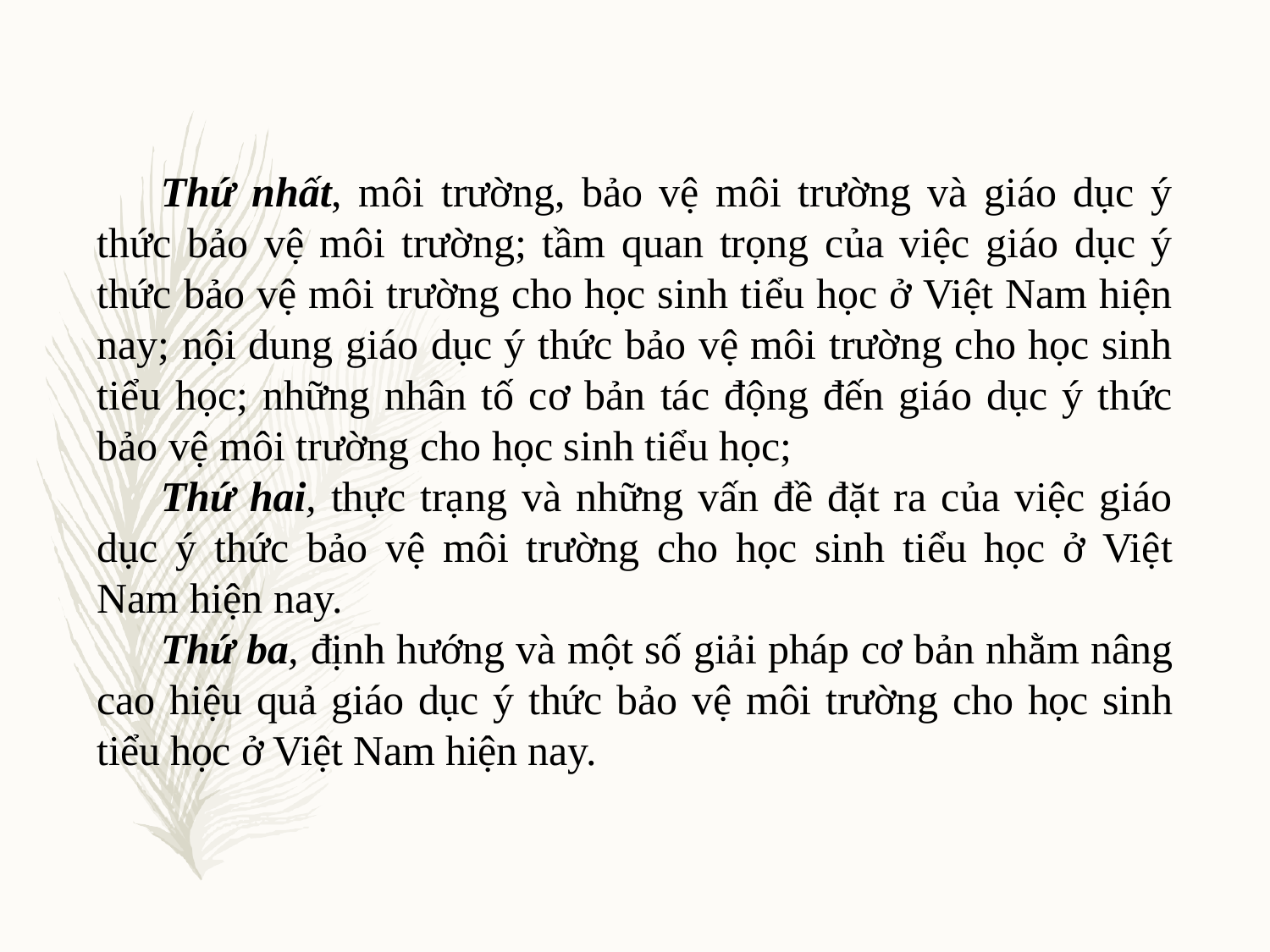

Thứ nhất, môi trường, bảo vệ môi trường và giáo dục ý thức bảo vệ môi trường; tầm quan trọng của việc giáo dục ý thức bảo vệ môi trường cho học sinh tiểu học ở Việt Nam hiện nay; nội dung giáo dục ý thức bảo vệ môi trường cho học sinh tiểu học; những nhân tố cơ bản tác động đến giáo dục ý thức bảo vệ môi trường cho học sinh tiểu học;
Thứ hai, thực trạng và những vấn đề đặt ra của việc giáo dục ý thức bảo vệ môi trường cho học sinh tiểu học ở Việt Nam hiện nay.
Thứ ba, định hướng và một số giải pháp cơ bản nhằm nâng cao hiệu quả giáo dục ý thức bảo vệ môi trường cho học sinh tiểu học ở Việt Nam hiện nay.